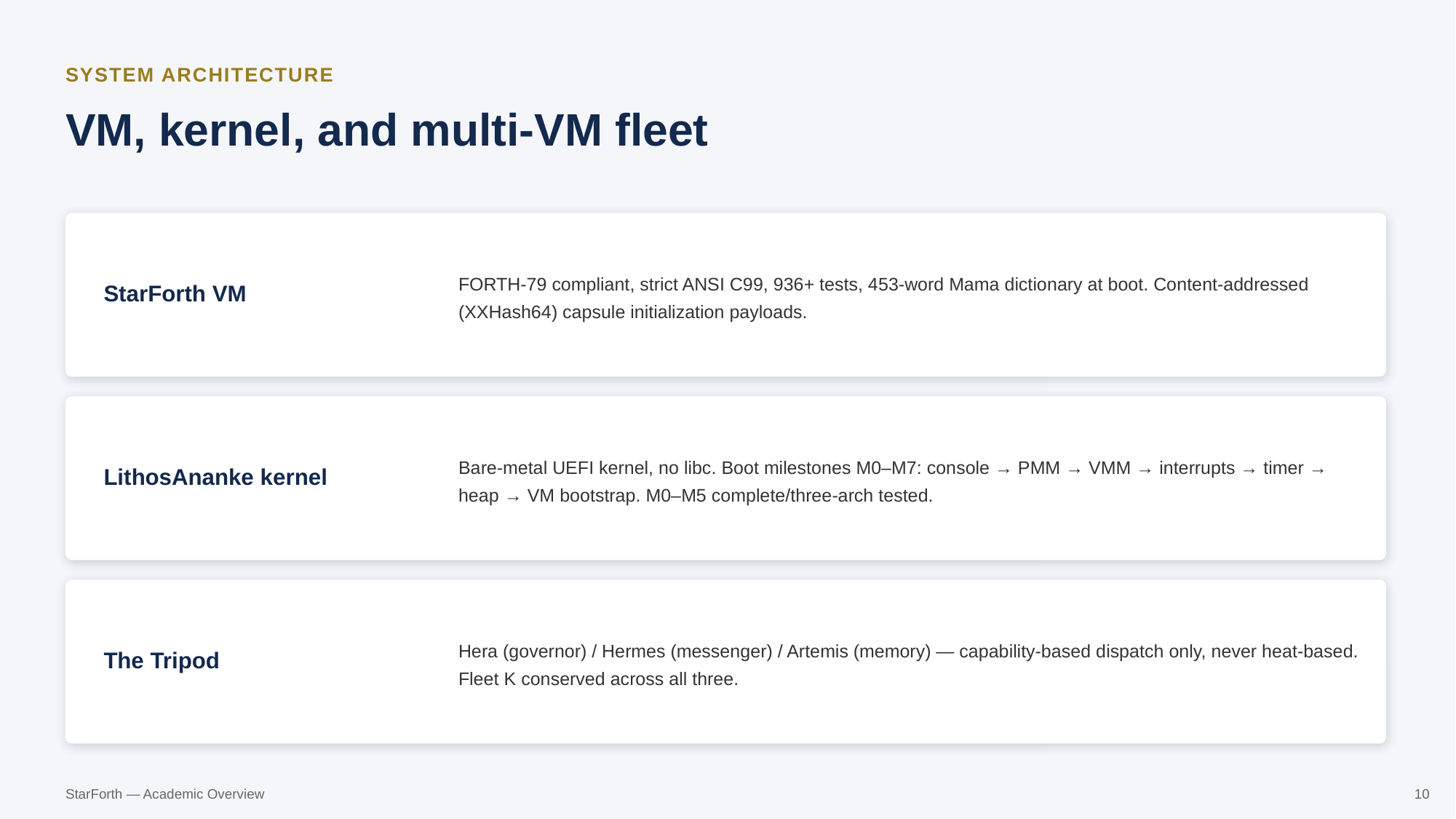

SYSTEM ARCHITECTURE
VM, kernel, and multi-VM fleet

FORTH-79 compliant, strict ANSI C99, 936+ tests, 453-word Mama dictionary at boot. Content-addressed (XXHash64) capsule initialization payloads.
StarForth VM

Bare-metal UEFI kernel, no libc. Boot milestones M0–M7: console → PMM → VMM → interrupts → timer → heap → VM bootstrap. M0–M5 complete/three-arch tested.
LithosAnanke kernel

Hera (governor) / Hermes (messenger) / Artemis (memory) — capability-based dispatch only, never heat-based. Fleet K conserved across all three.
The Tripod
StarForth — Academic Overview
10